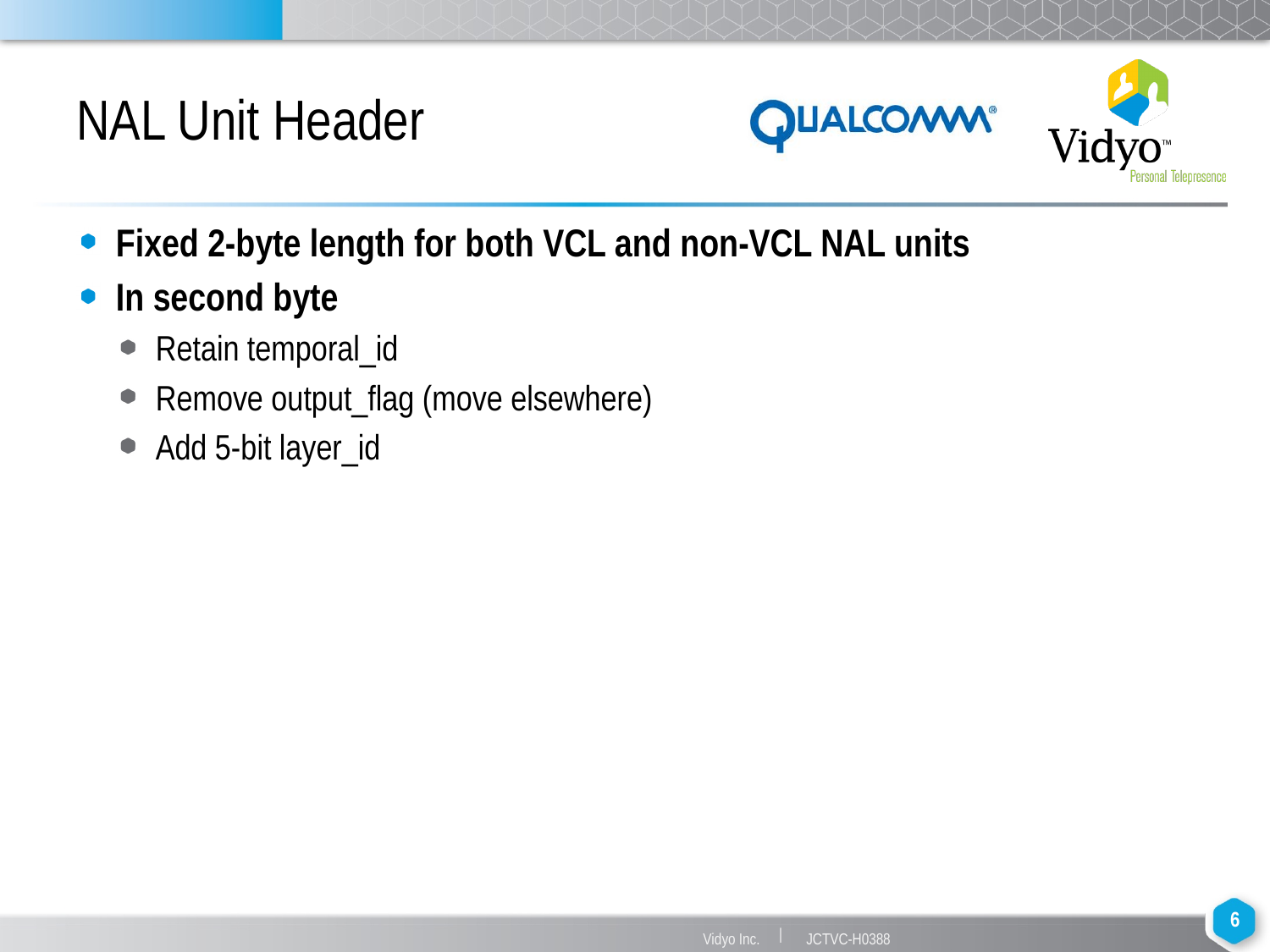

# NAL Unit Header
Fixed 2-byte length for both VCL and non-VCL NAL units
In second byte
Retain temporal_id
Remove output_flag (move elsewhere)
Add 5-bit layer_id

6